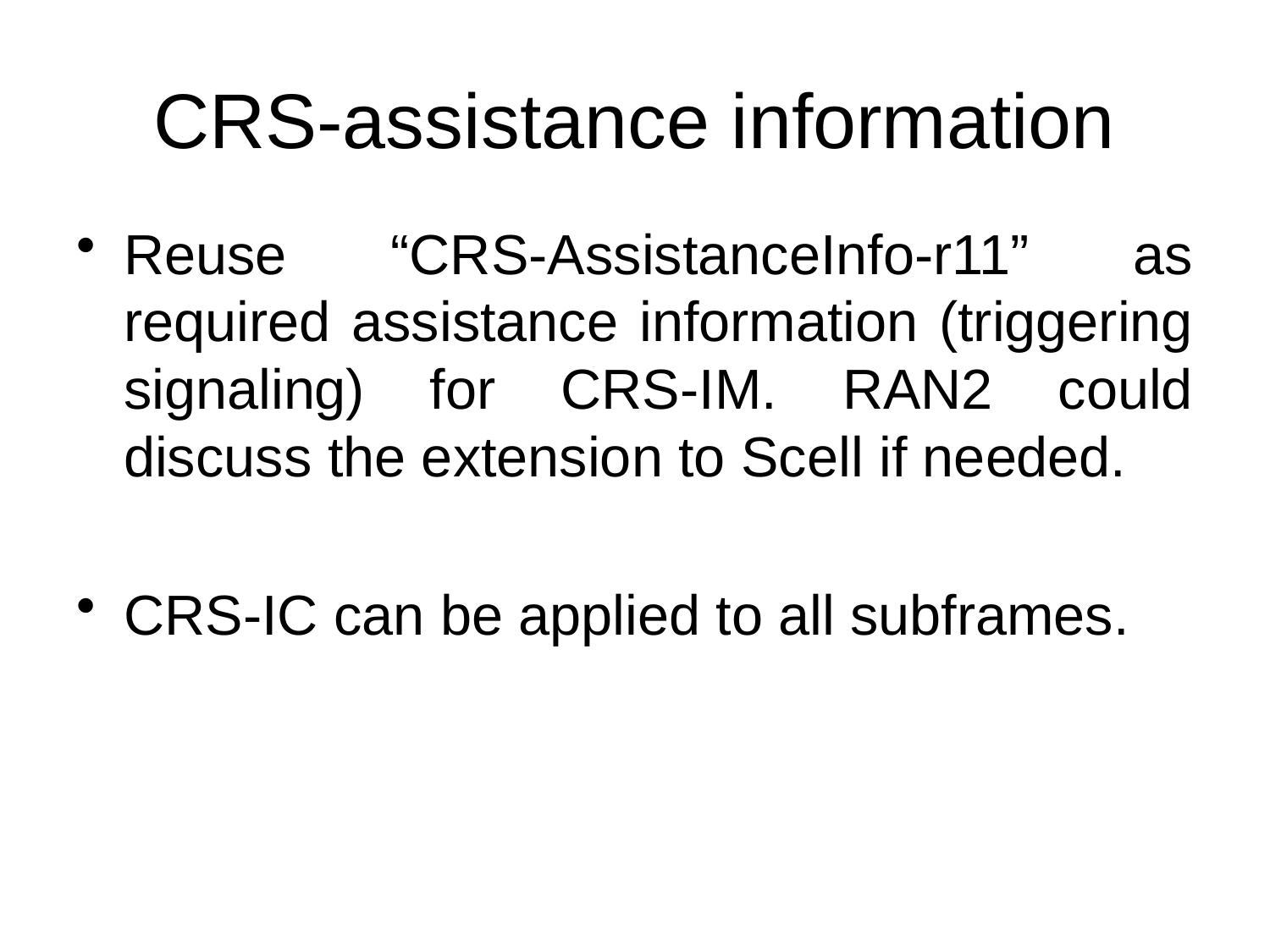

# CRS-assistance information
Reuse “CRS-AssistanceInfo-r11” as required assistance information (triggering signaling) for CRS-IM. RAN2 could discuss the extension to Scell if needed.

CRS-IC can be applied to all subframes.